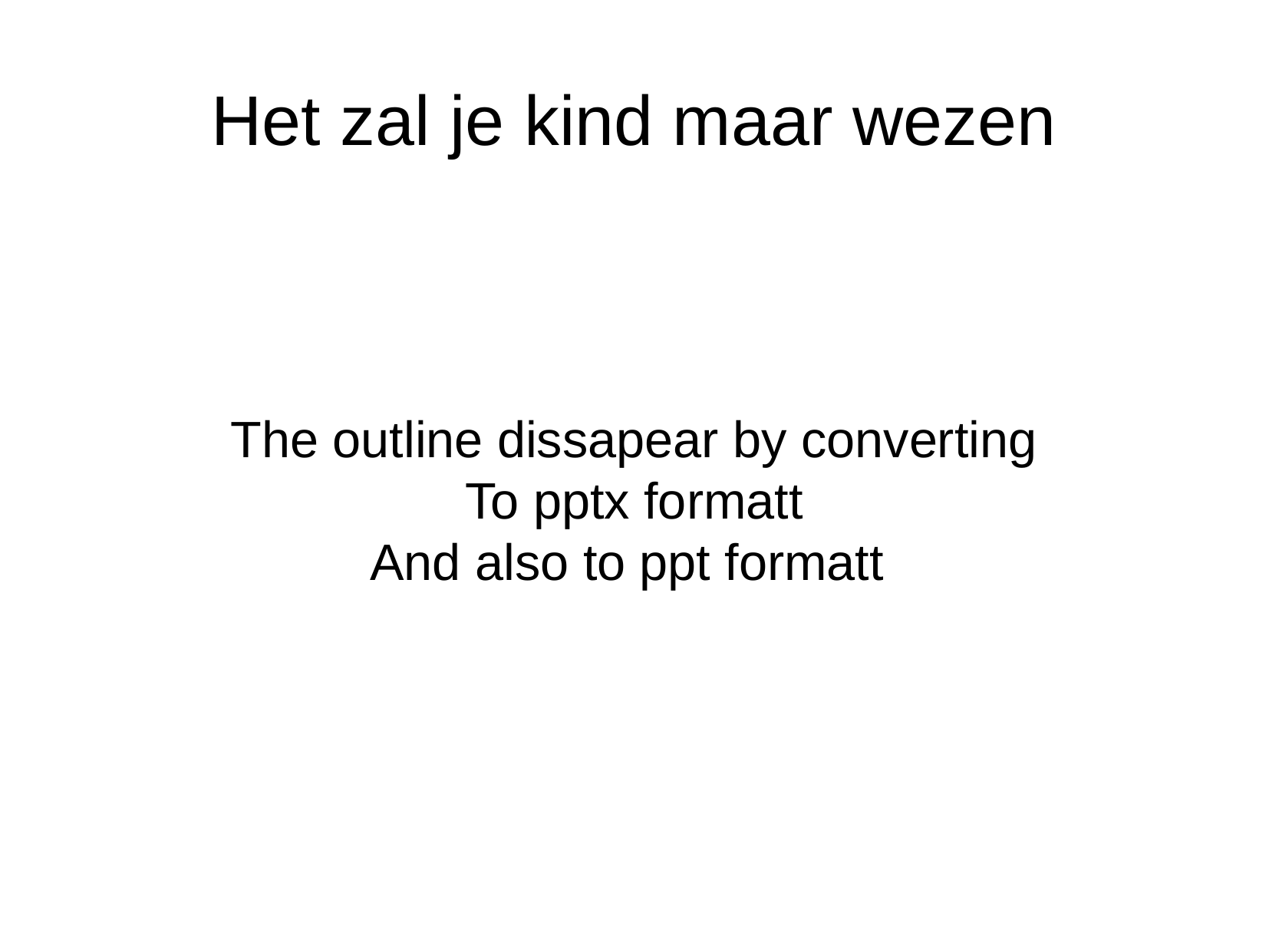

Het zal je kind maar wezen
The outline dissapear by converting
To pptx formatt
And also to ppt formatt